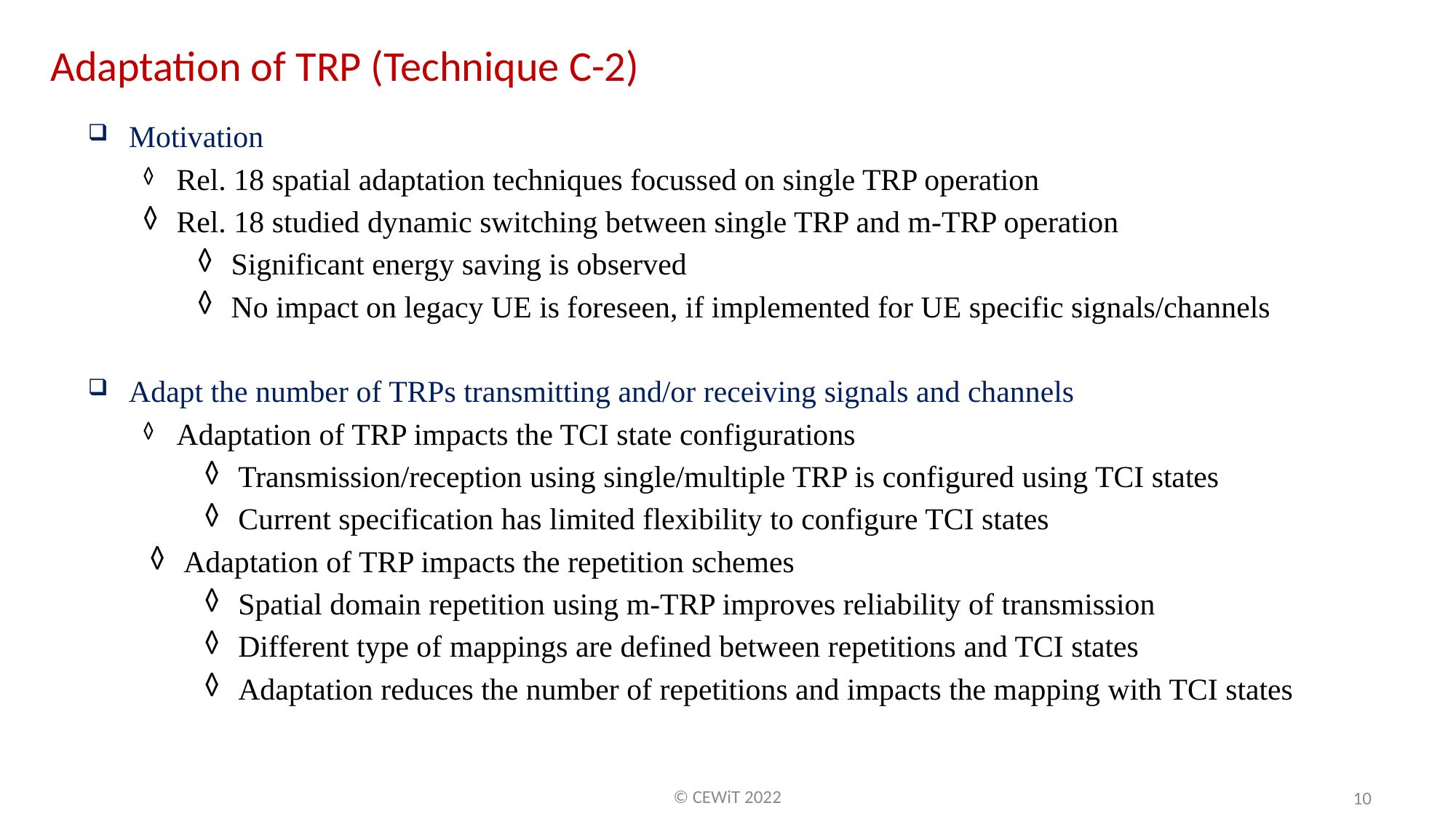

Adaptation of TRP (Technique C-2)

Motivation
Rel. 18 spatial adaptation techniques focussed on single TRP operation
Rel. 18 studied dynamic switching between single TRP and m-TRP operation
Significant energy saving is observed
No impact on legacy UE is foreseen, if implemented for UE specific signals/channels

Adapt the number of TRPs transmitting and/or receiving signals and channels
Adaptation of TRP impacts the TCI state configurations
Transmission/reception using single/multiple TRP is configured using TCI states
Current specification has limited flexibility to configure TCI states
Adaptation of TRP impacts the repetition schemes
Spatial domain repetition using m-TRP improves reliability of transmission
Different type of mappings are defined between repetitions and TCI states
Adaptation reduces the number of repetitions and impacts the mapping with TCI states

© CEWiT 2022
10